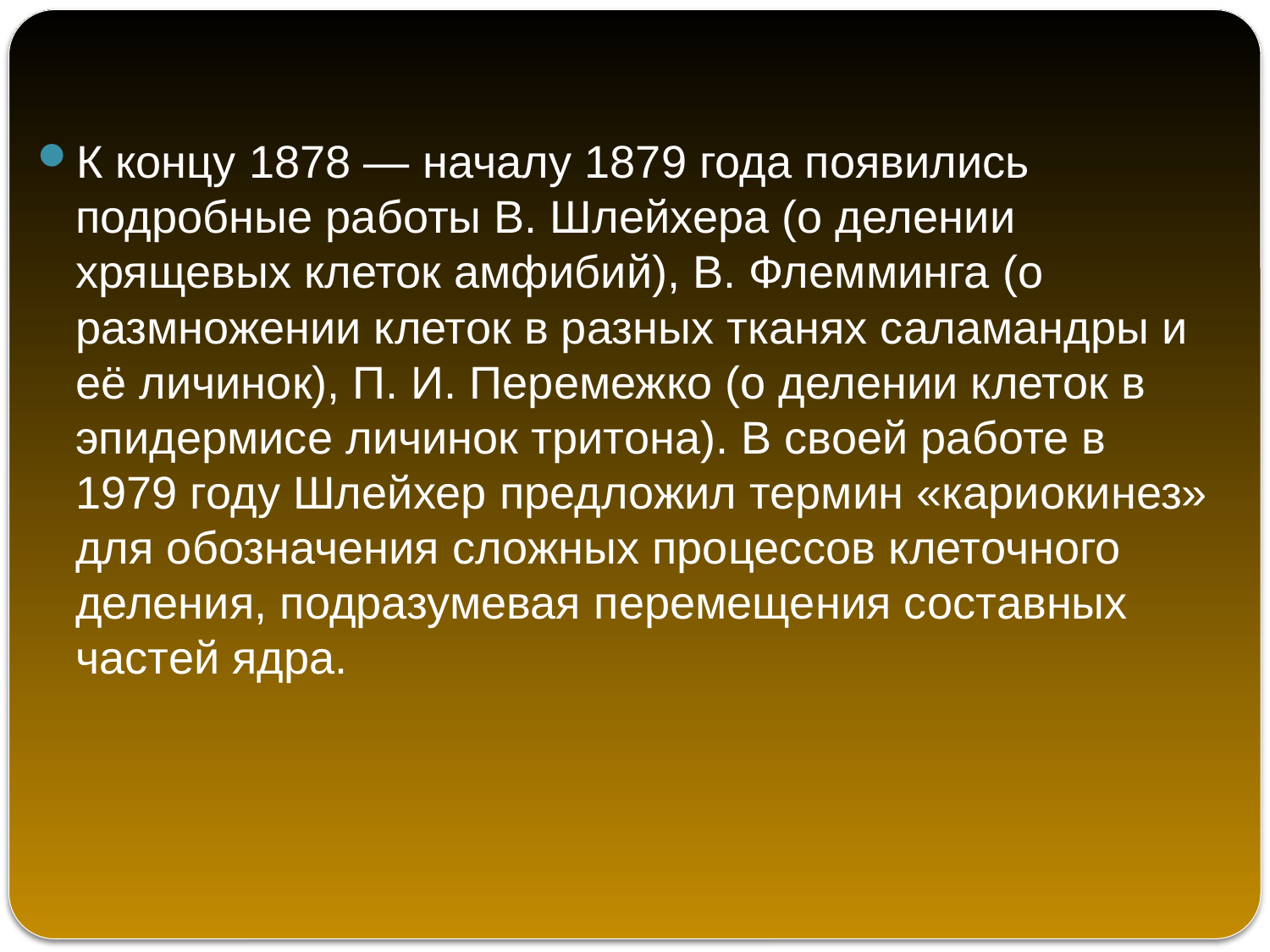

#
К концу 1878 — началу 1879 года появились подробные работы В. Шлейхера (о делении хрящевых клеток амфибий), В. Флемминга (о размножении клеток в разных тканях саламандры и её личинок), П. И. Перемежко (о делении клеток в эпидермисе личинок тритона). В своей работе в 1979 году Шлейхер предложил термин «кариокинез» для обозначения сложных процессов клеточного деления, подразумевая перемещения составных частей ядра.